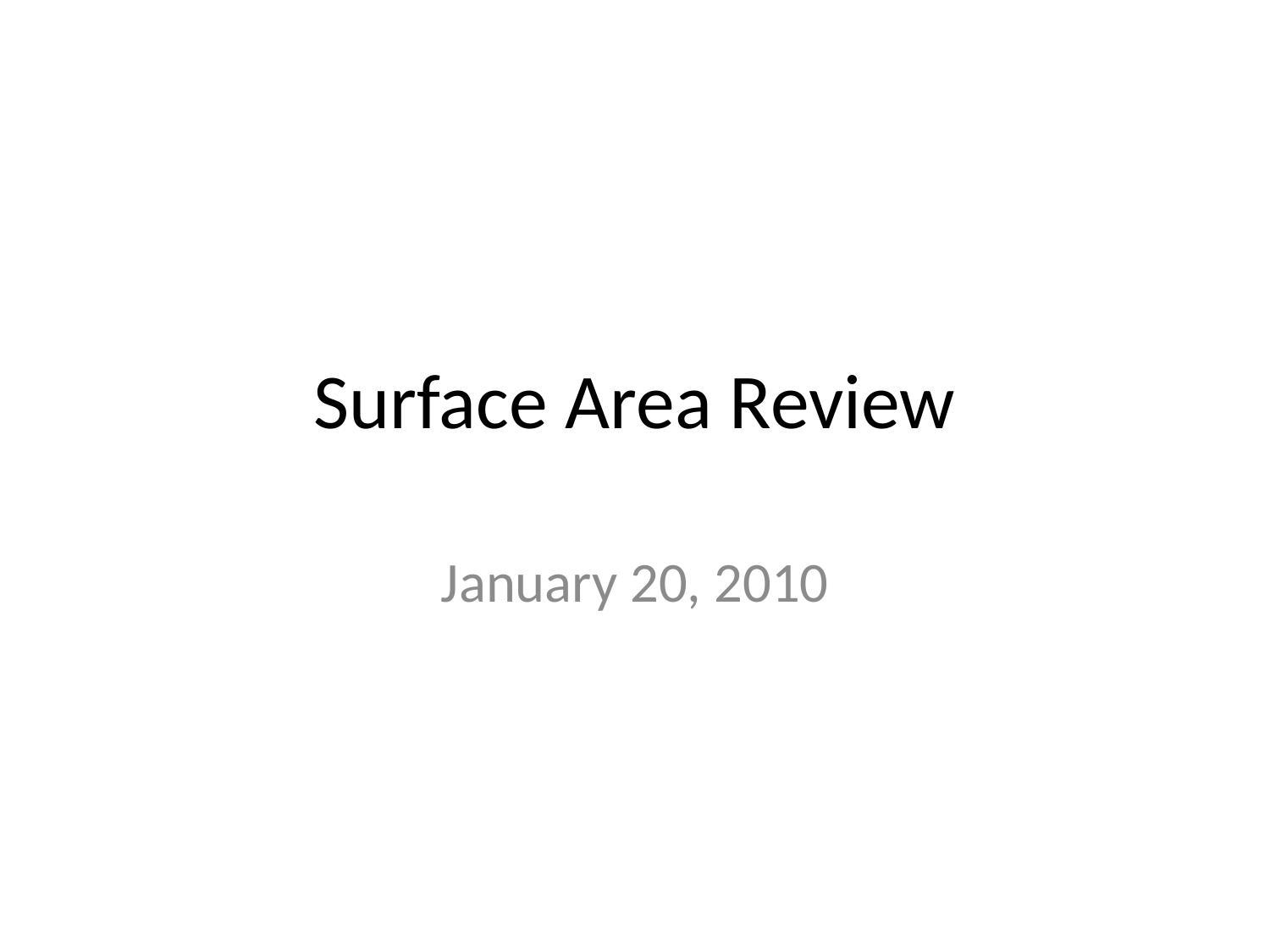

# Surface Area Review
January 20, 2010